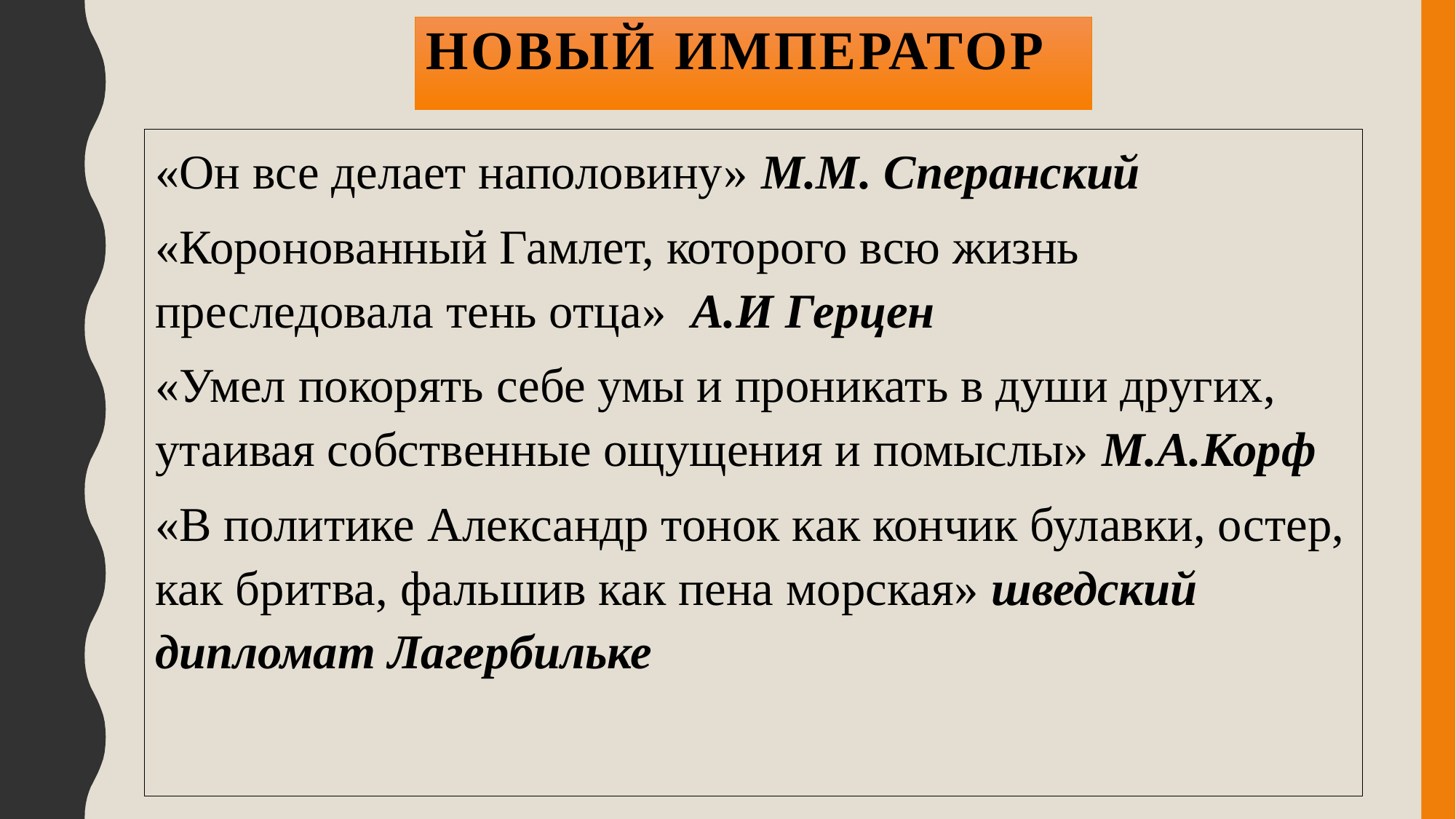

# Новый император
«Он все делает наполовину» М.М. Сперанский
«Коронованный Гамлет, которого всю жизнь преследовала тень отца»  А.И Герцен
«Умел покорять себе умы и проникать в души других, утаивая собственные ощущения и помыслы» М.А.Корф
«В политике Александр тонок как кончик булавки, остер, как бритва, фальшив как пена морская» шведский дипломат Лагербильке